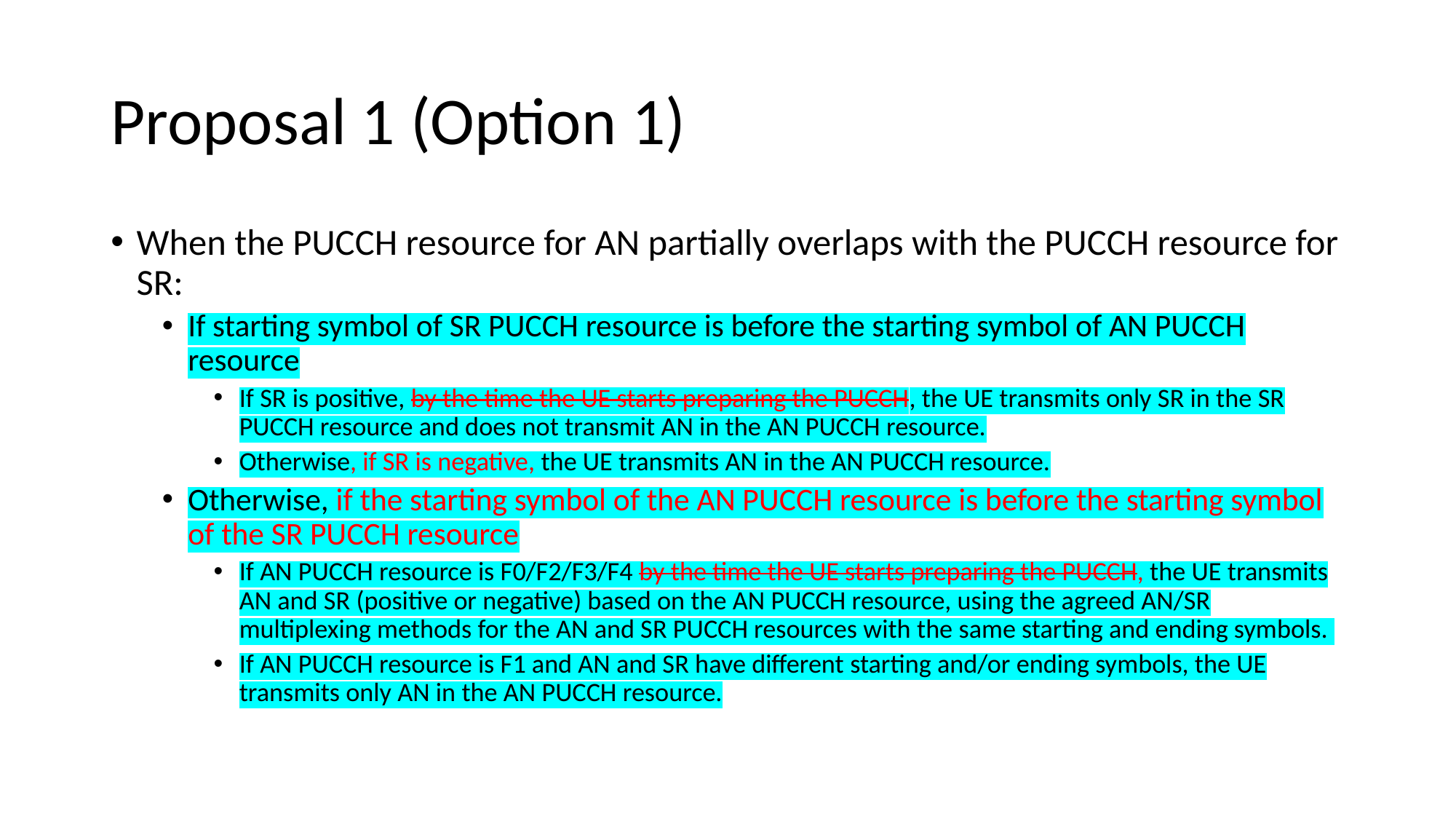

# Proposal 1 (Option 1)
When the PUCCH resource for AN partially overlaps with the PUCCH resource for SR:
If starting symbol of SR PUCCH resource is before the starting symbol of AN PUCCH resource
If SR is positive, by the time the UE starts preparing the PUCCH, the UE transmits only SR in the SR PUCCH resource and does not transmit AN in the AN PUCCH resource.
Otherwise, if SR is negative, the UE transmits AN in the AN PUCCH resource.
Otherwise, if the starting symbol of the AN PUCCH resource is before the starting symbol of the SR PUCCH resource
If AN PUCCH resource is F0/F2/F3/F4 by the time the UE starts preparing the PUCCH, the UE transmits AN and SR (positive or negative) based on the AN PUCCH resource, using the agreed AN/SR multiplexing methods for the AN and SR PUCCH resources with the same starting and ending symbols.
If AN PUCCH resource is F1 and AN and SR have different starting and/or ending symbols, the UE transmits only AN in the AN PUCCH resource.